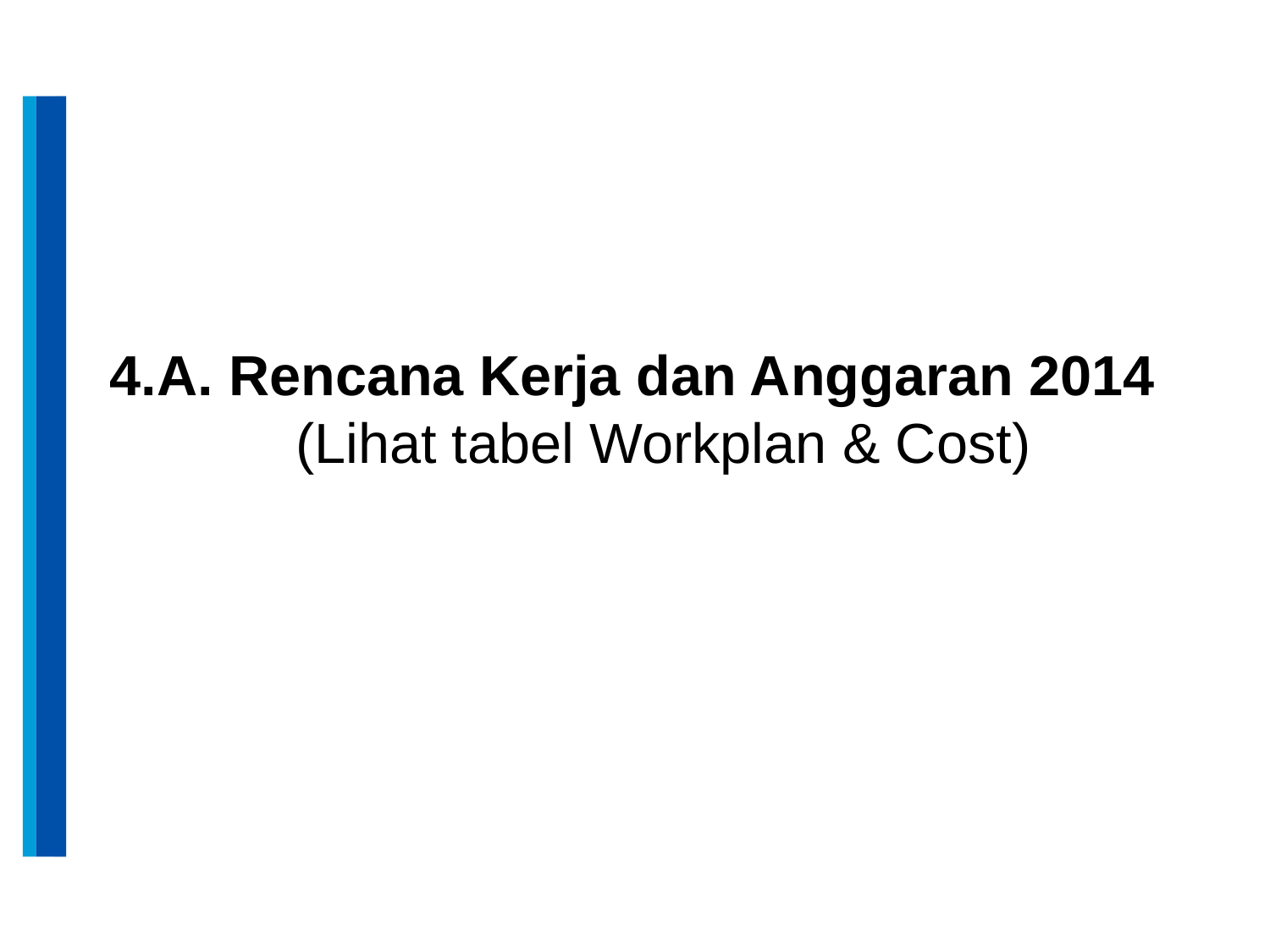

4.A. Rencana Kerja dan Anggaran 2014
(Lihat tabel Workplan & Cost)